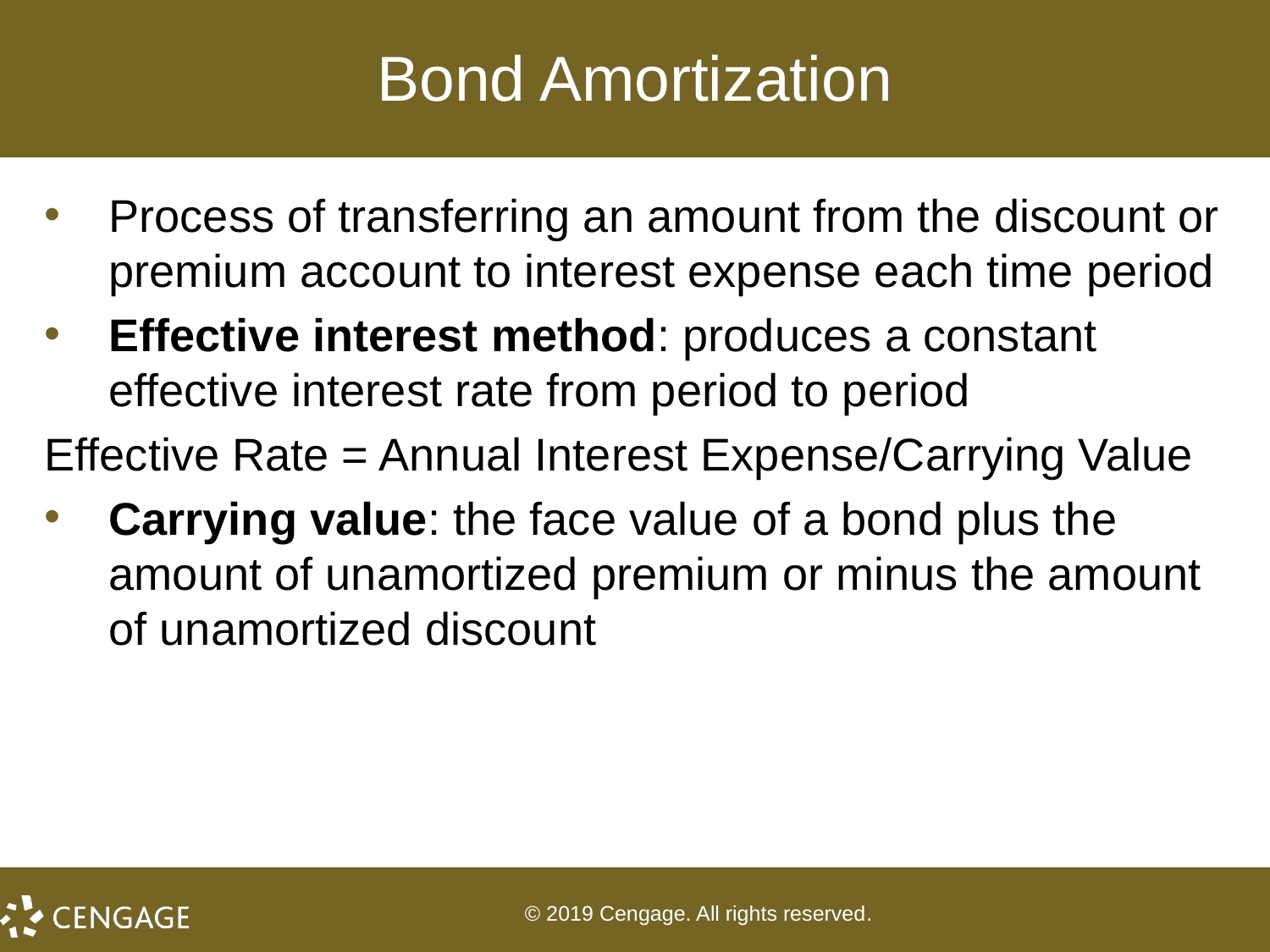

# Bond Amortization
Process of transferring an amount from the discount or premium account to interest expense each time period
Effective interest method: produces a constant effective interest rate from period to period
Effective Rate = Annual Interest Expense/Carrying Value
Carrying value: the face value of a bond plus the amount of unamortized premium or minus the amount of unamortized discount